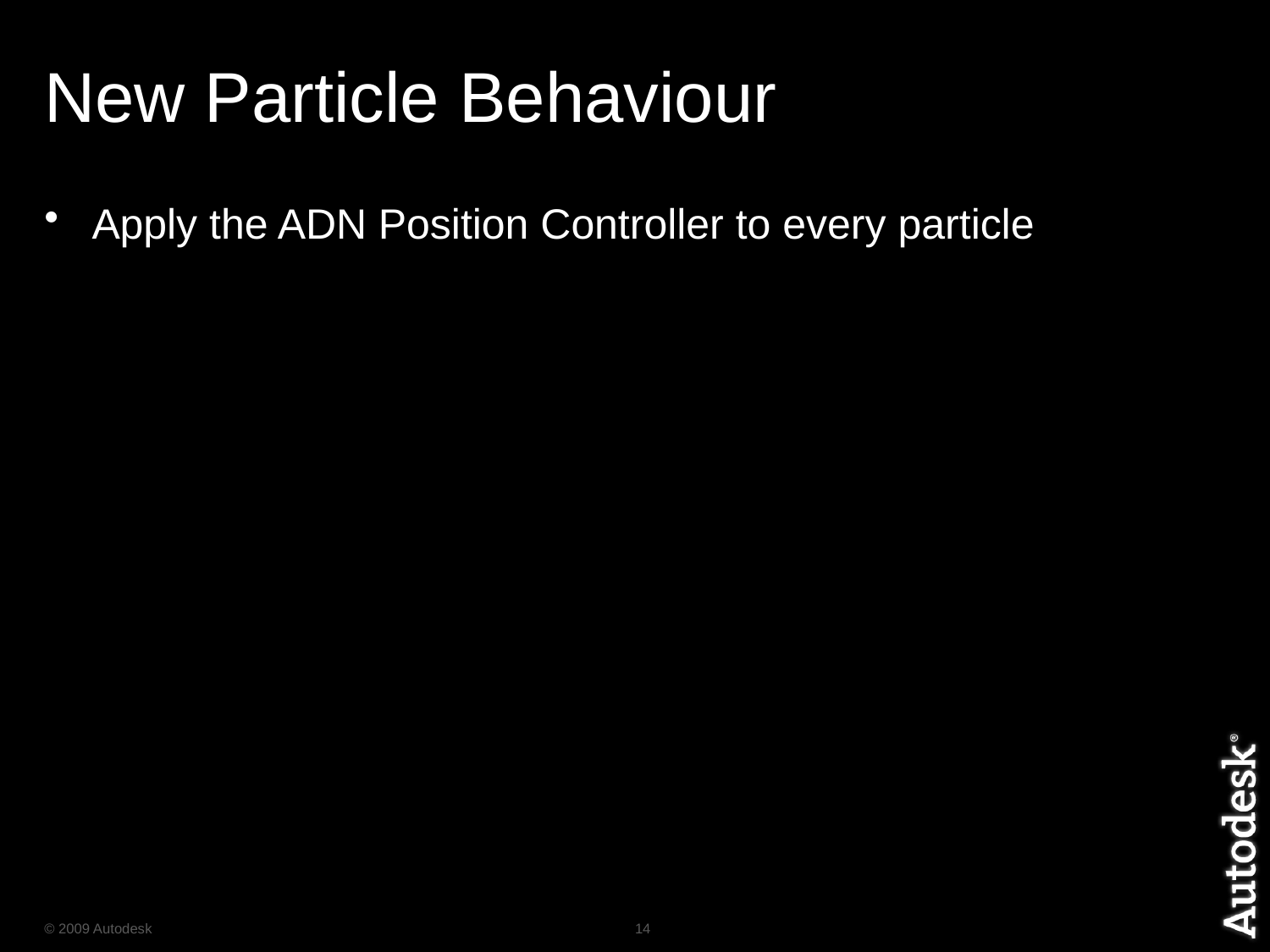

# New Particle Behaviour
Apply the ADN Position Controller to every particle